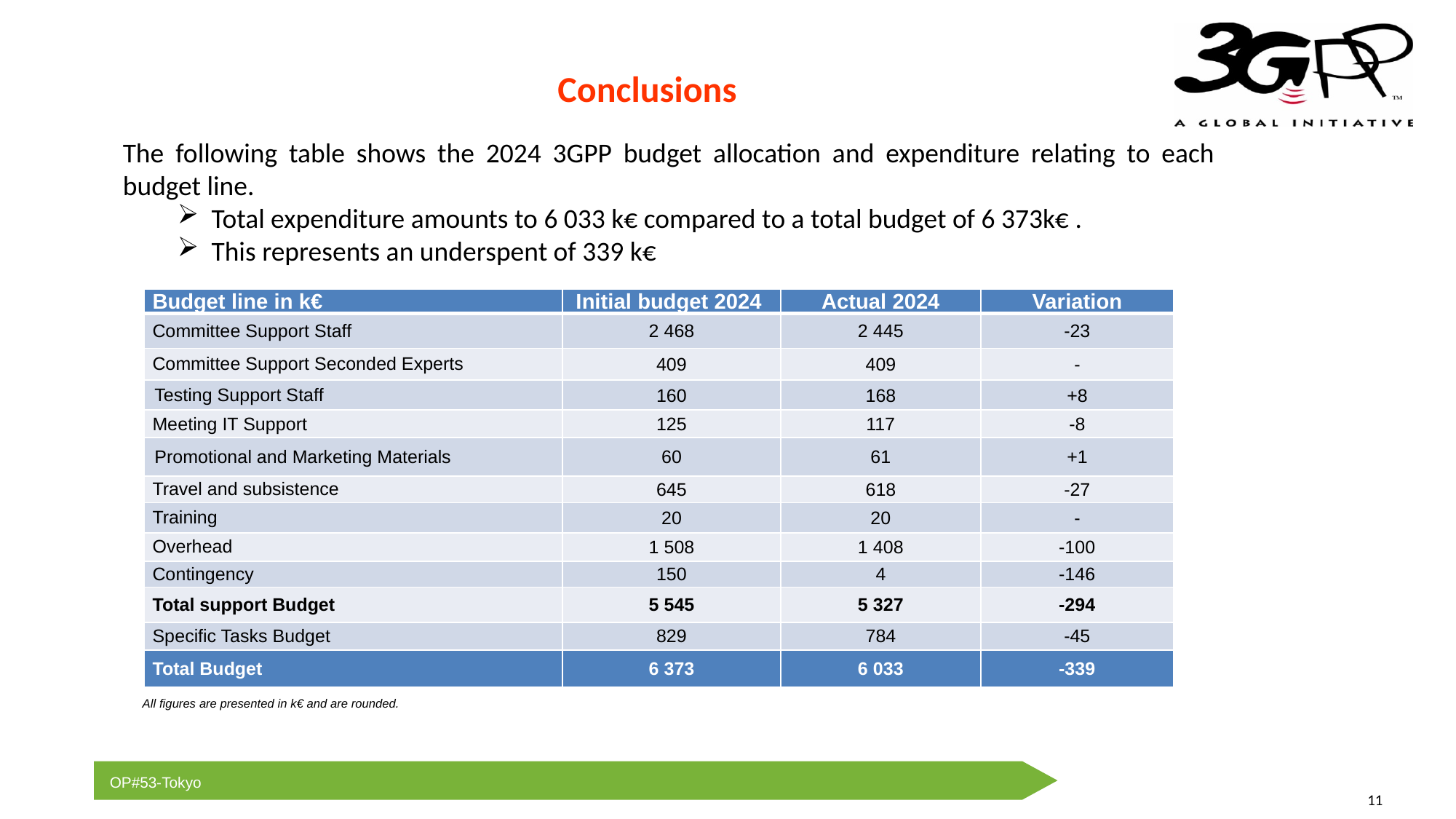

Conclusions
The following table shows the 2024 3GPP budget allocation and expenditure relating to each budget line.
Total expenditure amounts to 6 033 k€ compared to a total budget of 6 373k€ .
This represents an underspent of 339 k€
| Budget line in k€ | Initial budget 2024 | Actual 2024 | Variation |
| --- | --- | --- | --- |
| Committee Support Staff | 2 468 | 2 445 | -23 |
| Committee Support Seconded Experts | 409 | 409 | - |
| Testing Support Staff | 160 | 168 | +8 |
| Meeting IT Support | 125 | 117 | -8 |
| Promotional and Marketing Materials | 60 | 61 | +1 |
| Travel and subsistence | 645 | 618 | -27 |
| Training | 20 | 20 | - |
| Overhead | 1 508 | 1 408 | -100 |
| Contingency | 150 | 4 | -146 |
| Total support Budget | 5 545 | 5 327 | -294 |
| Specific Tasks Budget | 829 | 784 | -45 |
| Total Budget | 6 373 | 6 033 | -339 |
All figures are presented in k€ and are rounded.